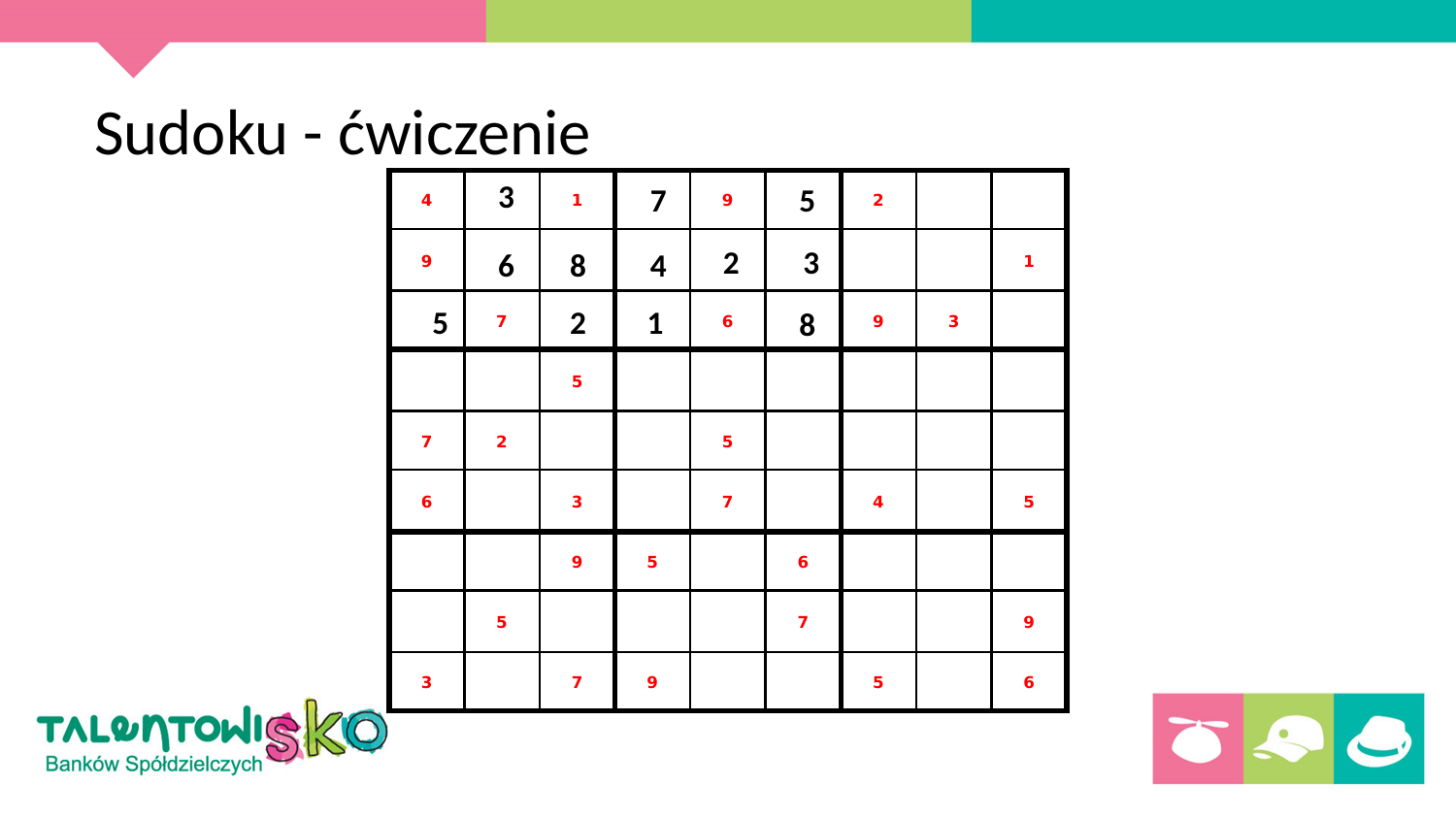

# Sudoku - ćwiczenie
| 4 |  | 1 |  | 9 |  | 2 |  |  |
| --- | --- | --- | --- | --- | --- | --- | --- | --- |
| 9 |  |  |  |  |  |  |  | 1 |
|  | 7 |  |  | 6 |  | 9 | 3 |  |
|  |  | 5 |  |  |  |  |  |  |
| 7 | 2 |  |  | 5 |  |  |  |  |
| 6 |  | 3 |  | 7 |  | 4 |  | 5 |
|  |  | 9 | 5 |  | 6 |  |  |  |
|  | 5 |  |  |  | 7 |  |  | 9 |
| 3 |  | 7 | 9 |  |  | 5 |  | 6 |
3
7
5
2
3
6
8
4
5
2
1
8